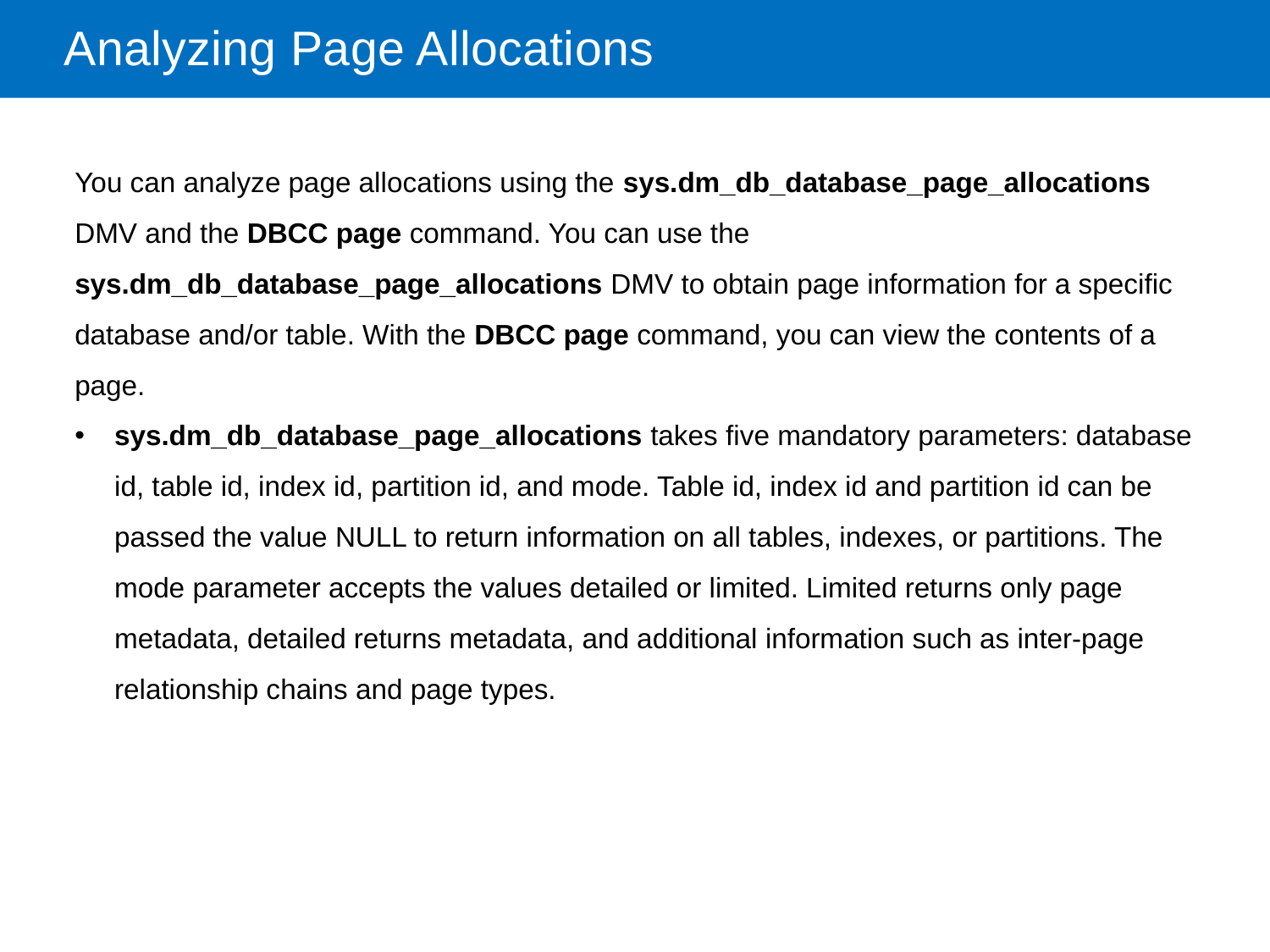

# Analyzing Page Allocations
You can analyze page allocations using the sys.dm_db_database_page_allocations DMV and the DBCC page command. You can use the sys.dm_db_database_page_allocations DMV to obtain page information for a specific database and/or table. With the DBCC page command, you can view the contents of a page.
sys.dm_db_database_page_allocations takes five mandatory parameters: database id, table id, index id, partition id, and mode. Table id, index id and partition id can be passed the value NULL to return information on all tables, indexes, or partitions. The mode parameter accepts the values detailed or limited. Limited returns only page metadata, detailed returns metadata, and additional information such as inter-page relationship chains and page types.